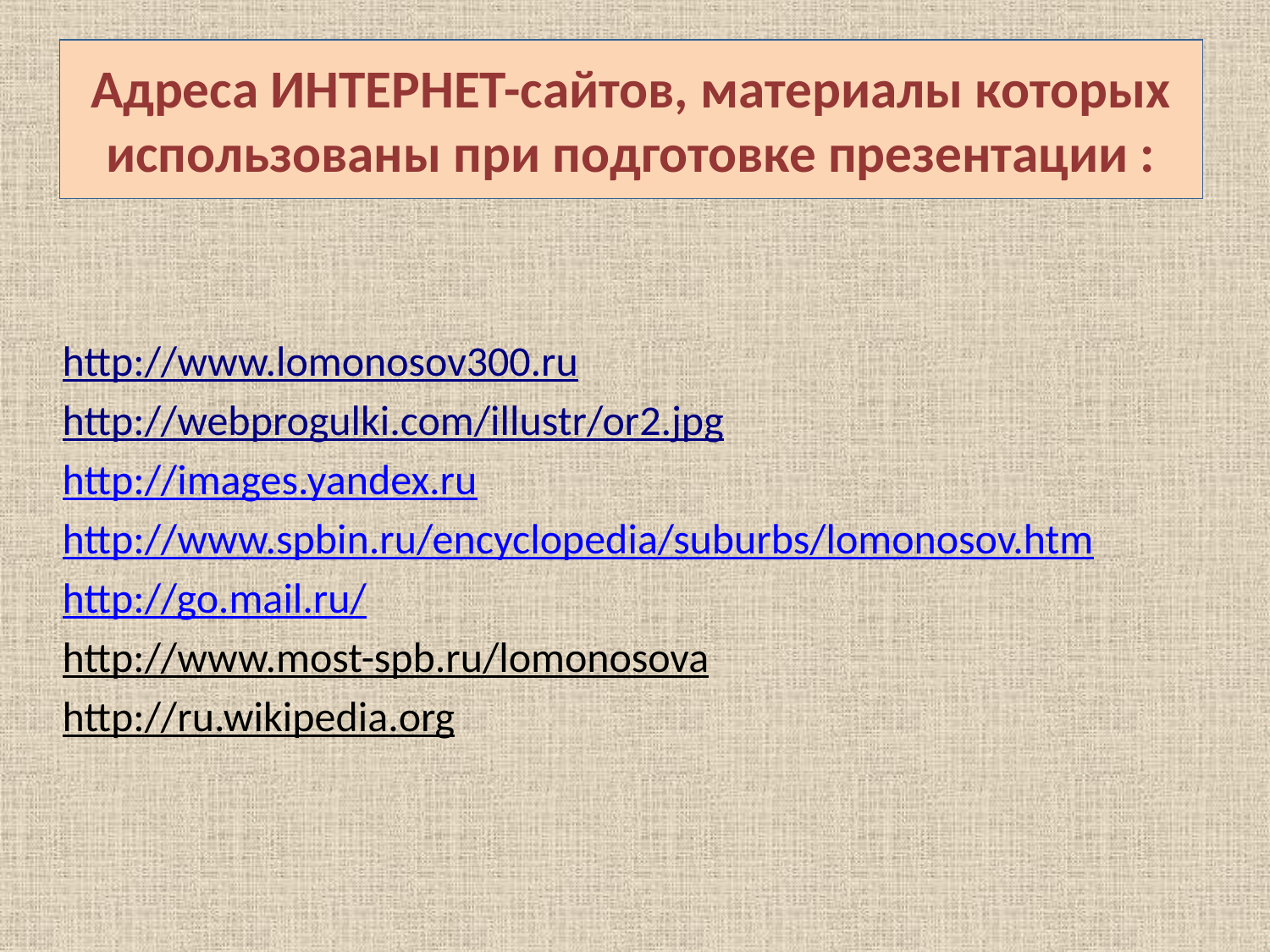

# Адреса ИНТЕРНЕТ-сайтов, материалы которых использованы при подготовке презентации :
http://www.lomonosov300.ru
http://webprogulki.com/illustr/or2.jpg
http://images.yandex.ru
http://www.spbin.ru/encyclopedia/suburbs/lomonosov.htm
http://go.mail.ru/
http://www.most-spb.ru/lomonosova
http://ru.wikipedia.org